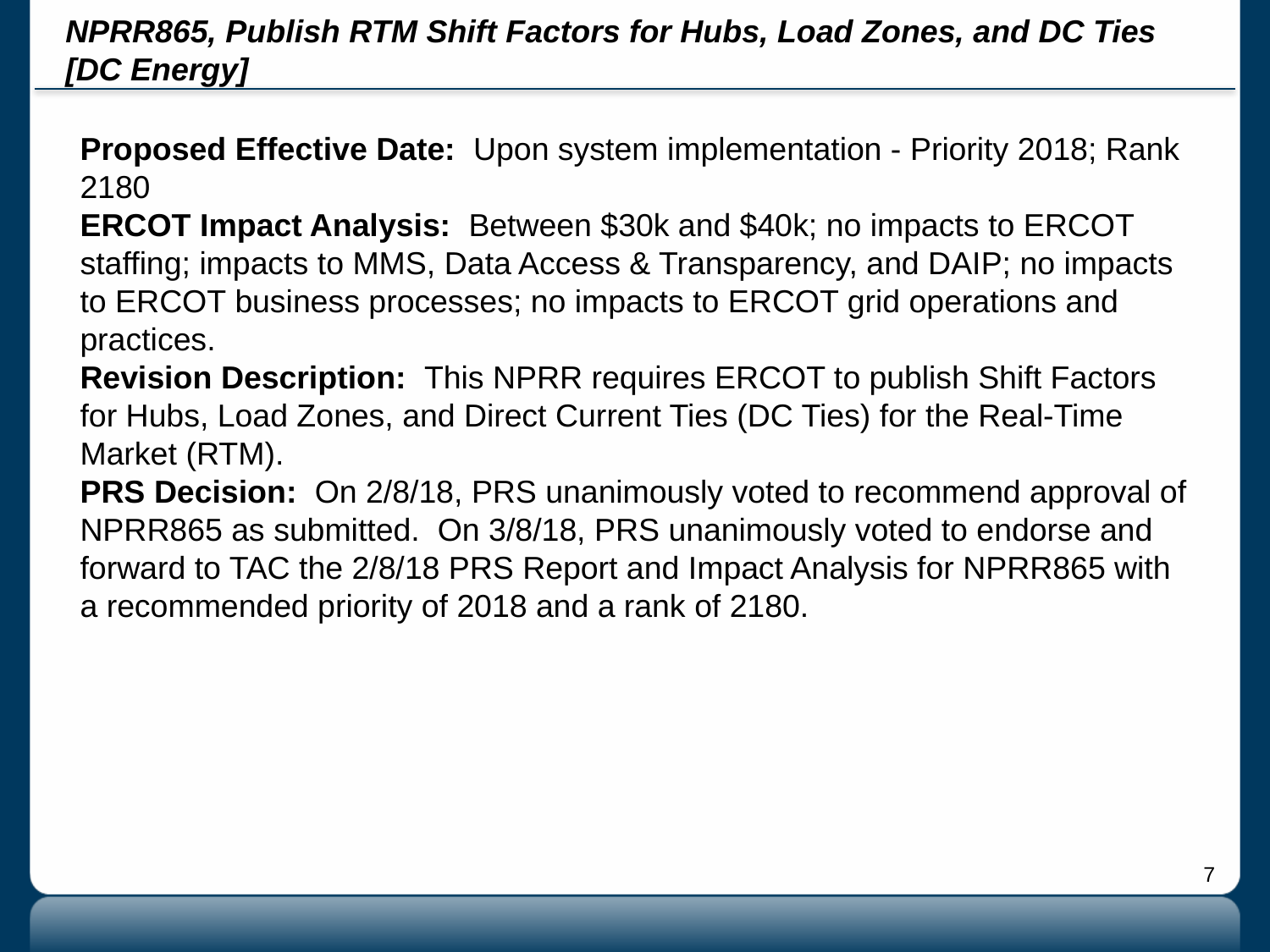

# NPRR865, Publish RTM Shift Factors for Hubs, Load Zones, and DC Ties [DC Energy]
Proposed Effective Date:  Upon system implementation - Priority 2018; Rank 2180
ERCOT Impact Analysis:  Between $30k and $40k; no impacts to ERCOT staffing; impacts to MMS, Data Access & Transparency, and DAIP; no impacts to ERCOT business processes; no impacts to ERCOT grid operations and practices.
Revision Description:  This NPRR requires ERCOT to publish Shift Factors for Hubs, Load Zones, and Direct Current Ties (DC Ties) for the Real-Time Market (RTM).
PRS Decision:  On 2/8/18, PRS unanimously voted to recommend approval of NPRR865 as submitted.  On 3/8/18, PRS unanimously voted to endorse and forward to TAC the 2/8/18 PRS Report and Impact Analysis for NPRR865 with a recommended priority of 2018 and a rank of 2180.